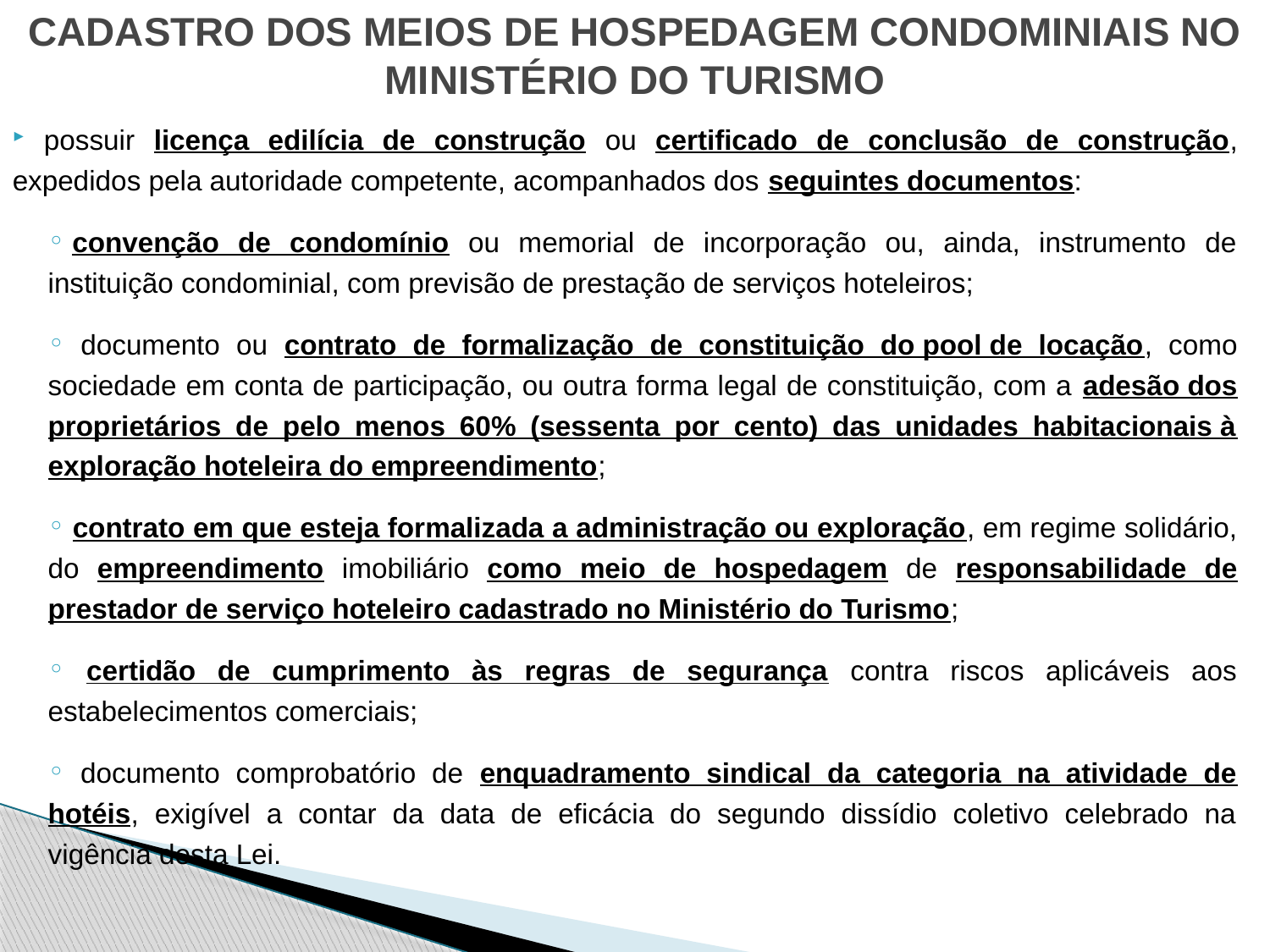

# CADASTRO DOS MEIOS DE HOSPEDAGEM CONDOMINIAIS NO MINISTÉRIO DO TURISMO
 possuir licença edilícia de construção ou certificado de conclusão de construção, expedidos pela autoridade competente, acompanhados dos seguintes documentos:
 convenção de condomínio ou memorial de incorporação ou, ainda, instrumento de instituição condominial, com previsão de prestação de serviços hoteleiros;
 documento ou contrato de formalização de constituição do pool de locação, como sociedade em conta de participação, ou outra forma legal de constituição, com a adesão dos proprietários de pelo menos 60% (sessenta por cento) das unidades habitacionais à exploração hoteleira do empreendimento;
 contrato em que esteja formalizada a administração ou exploração, em regime solidário, do empreendimento imobiliário como meio de hospedagem de responsabilidade de prestador de serviço hoteleiro cadastrado no Ministério do Turismo;
 certidão de cumprimento às regras de segurança contra riscos aplicáveis aos estabelecimentos comerciais;
 documento comprobatório de enquadramento sindical da categoria na atividade de hotéis, exigível a contar da data de eficácia do segundo dissídio coletivo celebrado na vigência desta Lei.